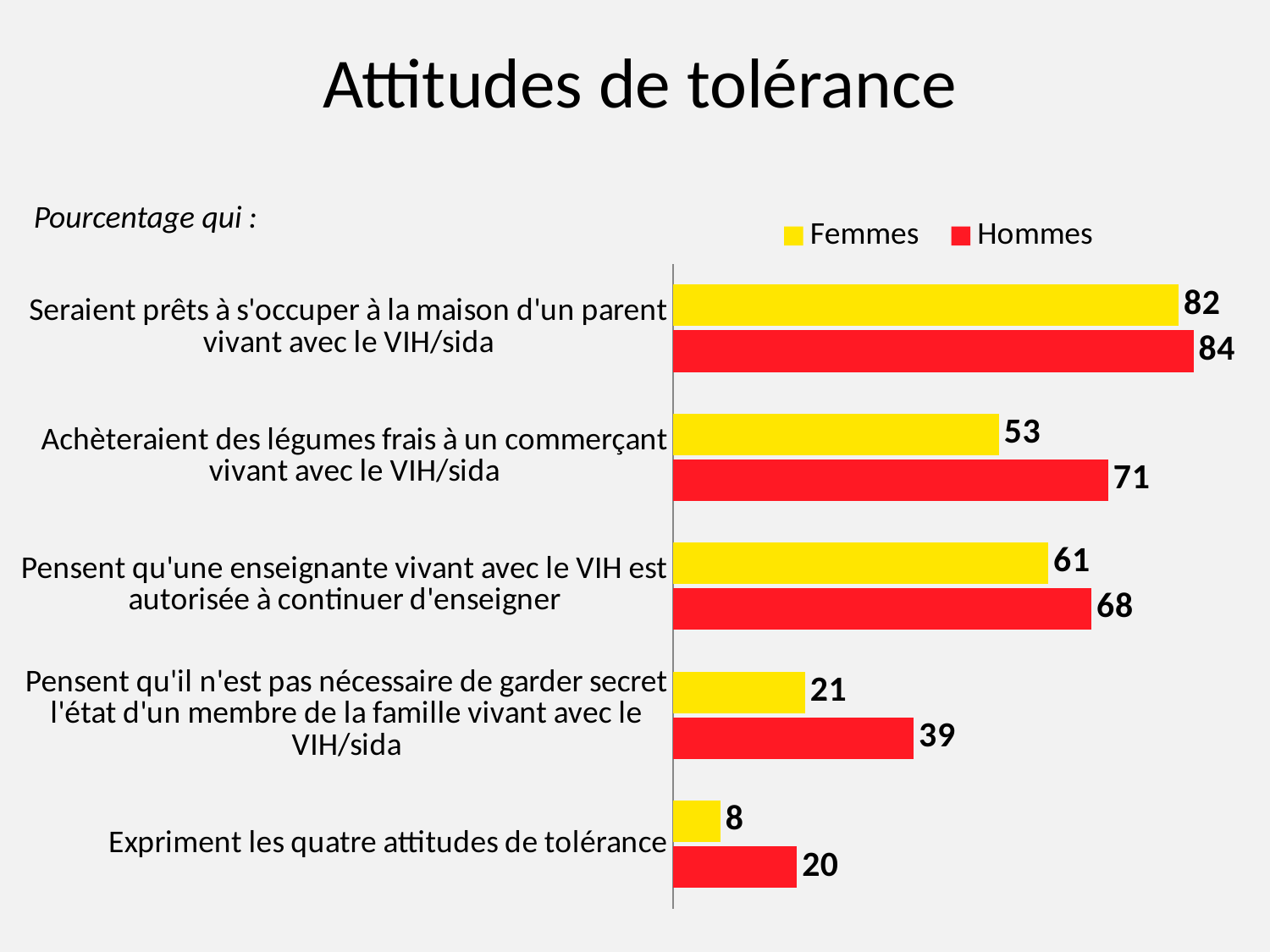

# Attitudes de tolérance
Pourcentage qui :

### Chart

| Category | Hommes | Femmes |
|---|---|---|
| Expriment les quatre attitudes de tolérance | 20.1 | 7.7 |
| Pensent qu'il n'est pas nécessaire de garder secret l'état d'un membre de la famille vivant avec le VIH/sida | 39.0 | 21.4 |
| Pensent qu'une enseignante vivant avec le VIH est autorisée à continuer d'enseigner | 67.8 | 60.8 |
| Achèteraient des légumes frais à un commerçant vivant avec le VIH/sida | 70.5 | 52.8 |
| Seraient prêts à s'occuper à la maison d'un parent vivant avec le VIH/sida | 84.3 | 81.9 |